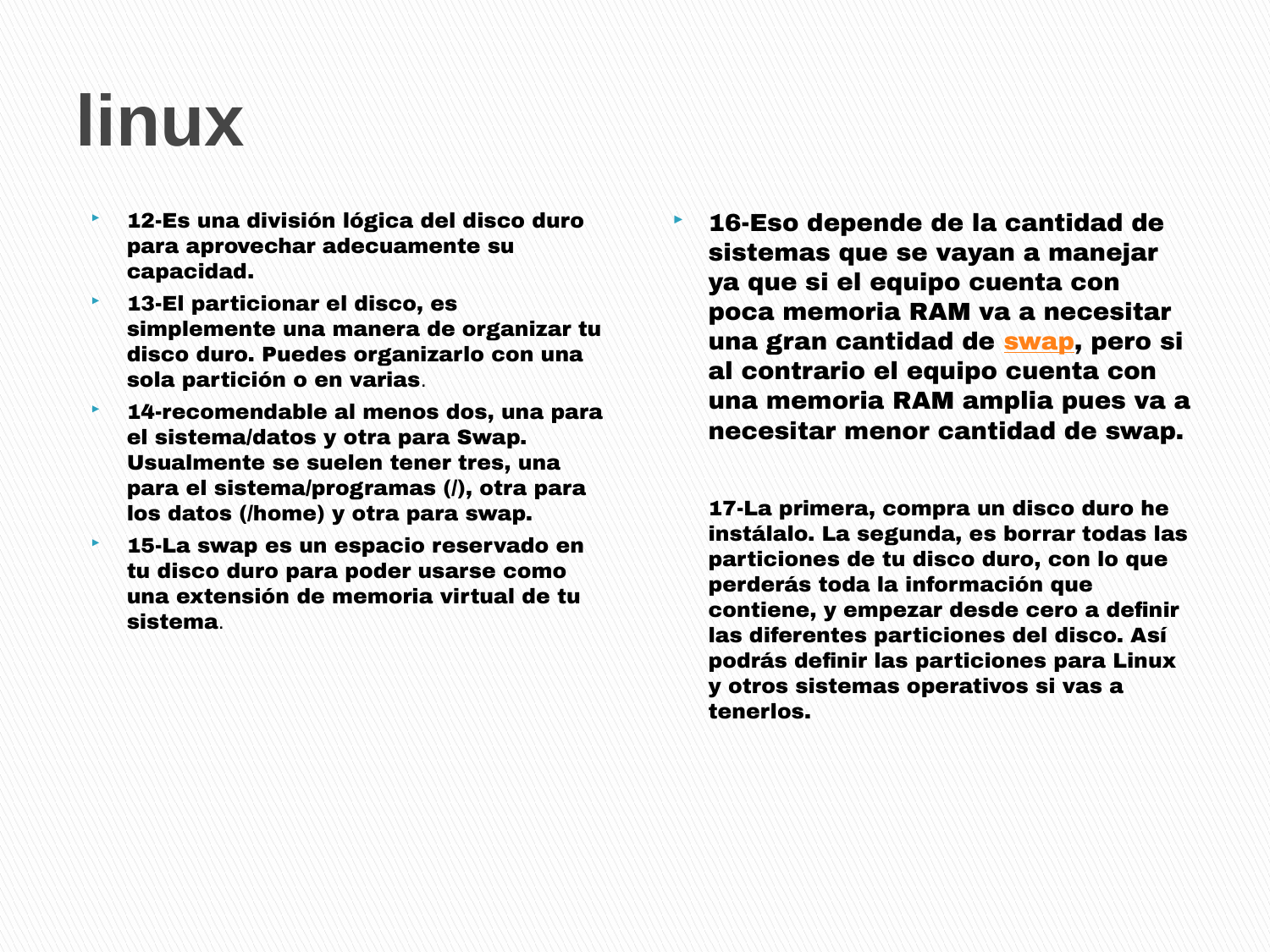

# linux
12-Es una división lógica del disco duro para aprovechar adecuamente su capacidad.
13-El particionar el disco, es simplemente una manera de organizar tu disco duro. Puedes organizarlo con una sola partición o en varias.
14-recomendable al menos dos, una para el sistema/datos y otra para Swap. Usualmente se suelen tener tres, una para el sistema/programas (/), otra para los datos (/home) y otra para swap.
15-La swap es un espacio reservado en tu disco duro para poder usarse como una extensión de memoria virtual de tu sistema.
16-Eso depende de la cantidad de sistemas que se vayan a manejar ya que si el equipo cuenta con poca memoria RAM va a necesitar una gran cantidad de swap, pero si al contrario el equipo cuenta con una memoria RAM amplia pues va a necesitar menor cantidad de swap.
17-La primera, compra un disco duro he instálalo. La segunda, es borrar todas las particiones de tu disco duro, con lo que perderás toda la información que contiene, y empezar desde cero a definir las diferentes particiones del disco. Así podrás definir las particiones para Linux y otros sistemas operativos si vas a tenerlos.